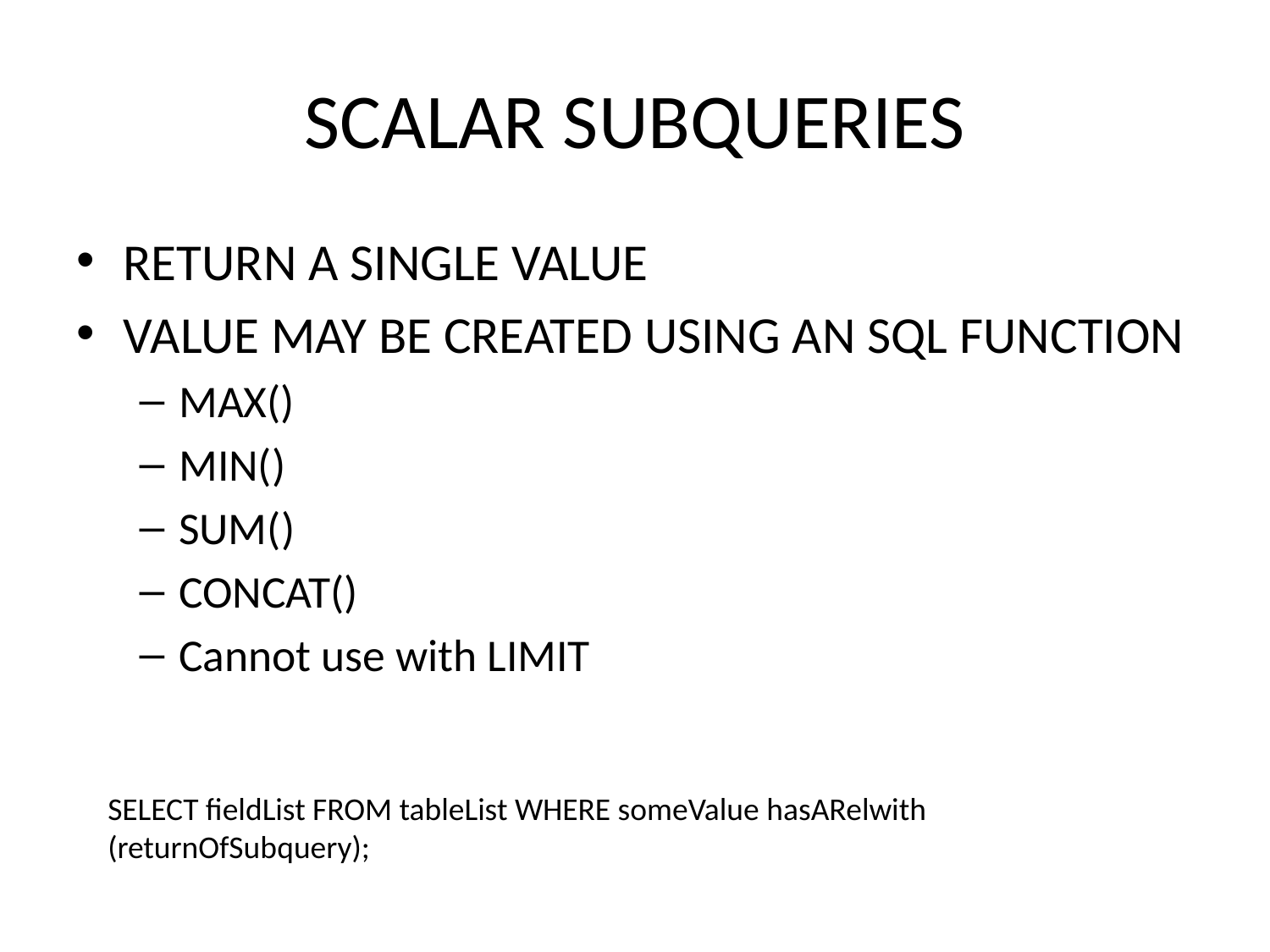

# SCALAR SUBQUERIES
RETURN A SINGLE VALUE
VALUE MAY BE CREATED USING AN SQL FUNCTION
MAX()
MIN()
SUM()
CONCAT()
Cannot use with LIMIT

SELECT fieldList FROM tableList WHERE someValue hasARelwith (returnOfSubquery);